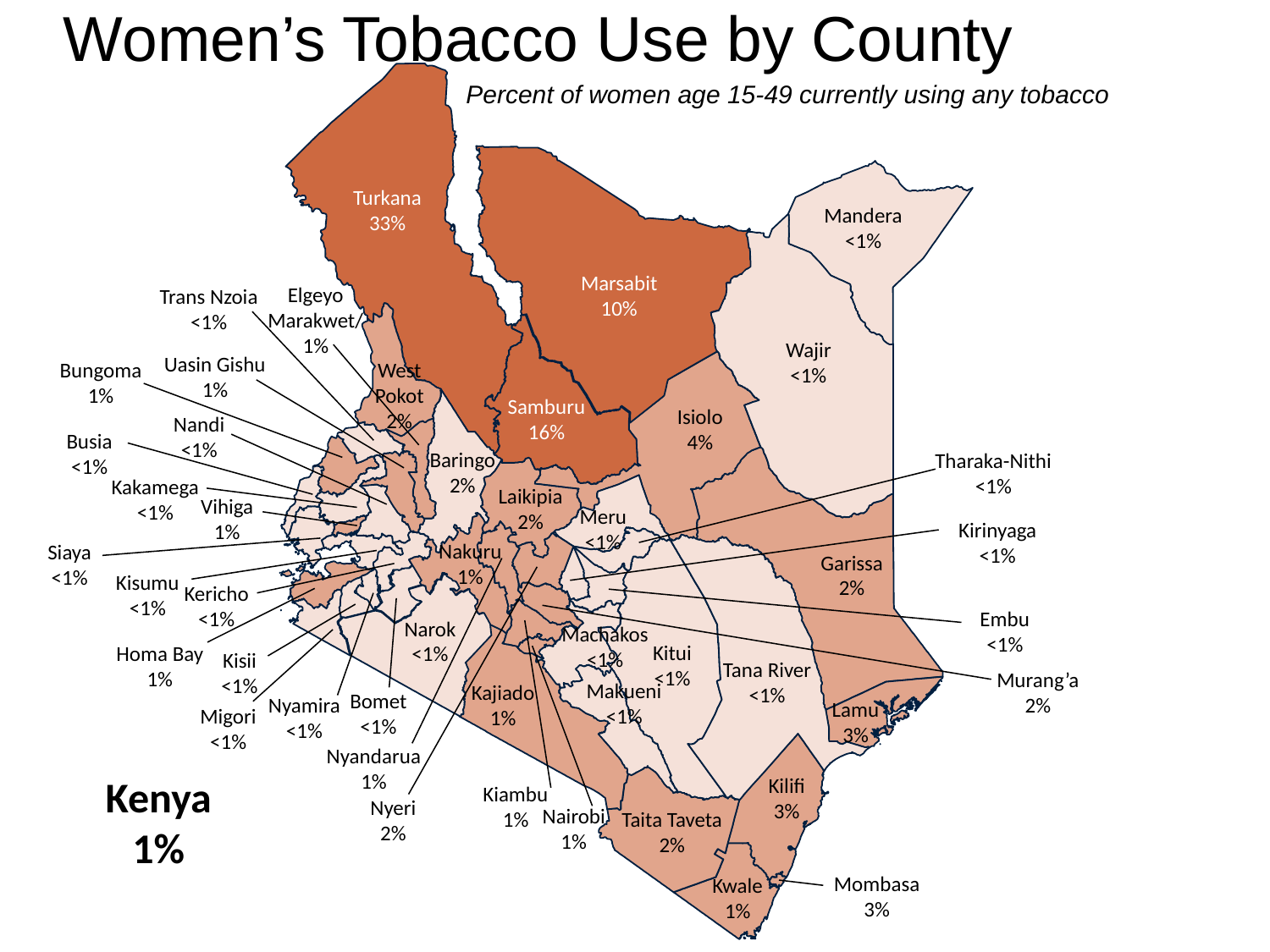

Women’s Tobacco Use by County

Percent of women age 15-49 currently using any tobacco

Turkana
33%
Mandera
<1%

Marsabit
10%
Elgeyo Marakwet/
1%
Trans Nzoia
<1%

Wajir
<1%
Uasin Gishu
1%
West Pokot
2%
Bungoma
1%

Samburu
16%

Isiolo
4%
Nandi
<1%

Busia
<1%

Baringo
2%
Tharaka-Nithi
<1%

Kakamega
<1%

Laikipia
2%

Vihiga
1%
Meru
<1%

Kirinyaga
<1%

Nakuru
1%
Siaya
<1%

Garissa
2%

Kisumu
<1%

Kericho
<1%

Embu
<1%

Narok
<1%
Machakos
<1%

Kitui
<1%
Homa Bay
1%

Kisii
<1%
Tana River
<1%
Murang’a
2%

Makueni
<1%
Kajiado
1%

Bomet
<1%
Nyamira
<1%
Lamu
3%
Migori
<1%

Nyandarua
1%
Kenya
1%

Kilifi
3%
Kiambu
1%
Nyeri
2%

Nairobi
1%
Taita Taveta
2%

Mombasa
3%
Kwale
1%